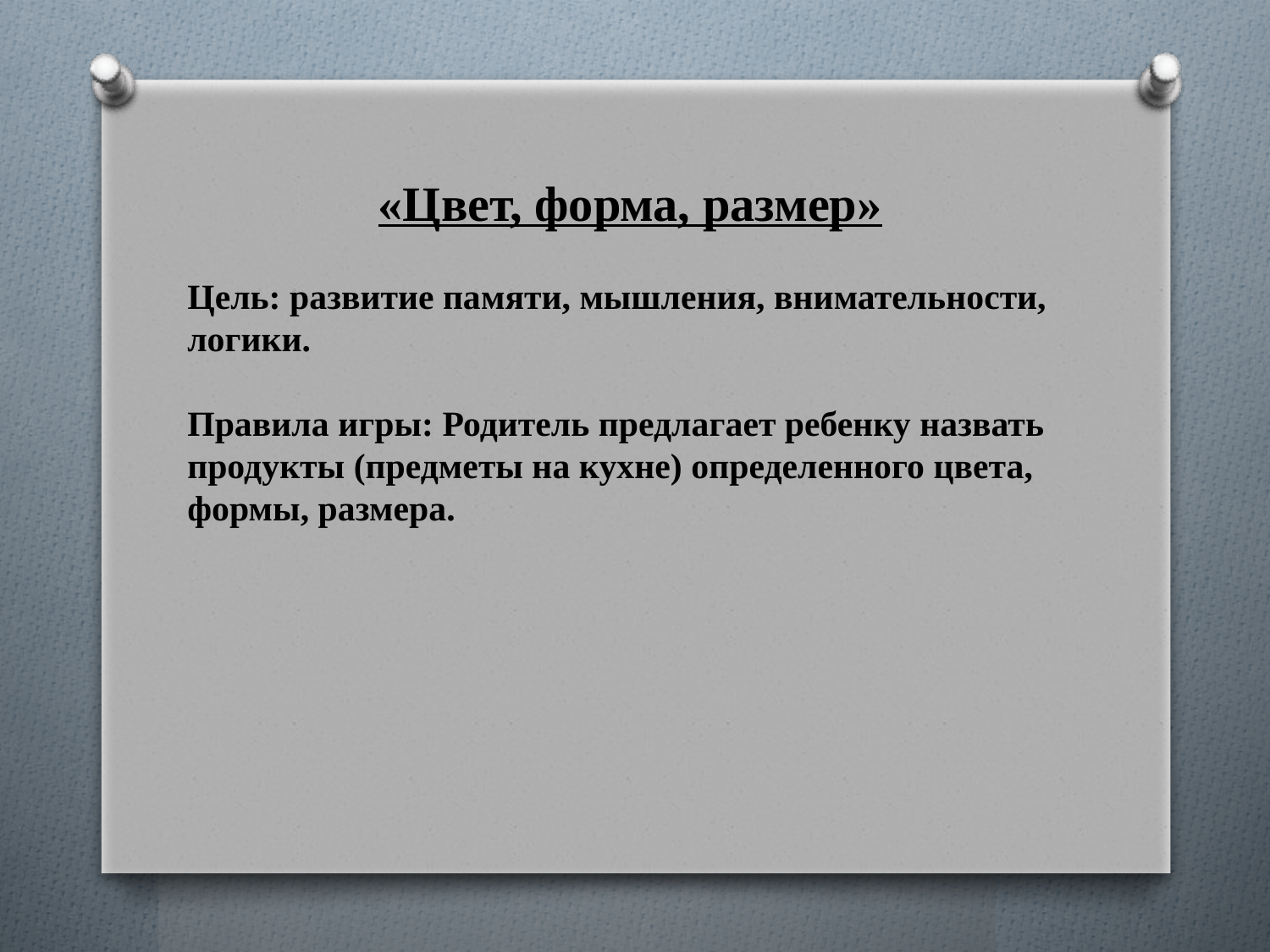

«Цвет, форма, размер»

Цель: развитие памяти, мышления, внимательности, логики.

Правила игры: Родитель предлагает ребенку назвать продукты (предметы на кухне) определенного цвета, формы, размера.